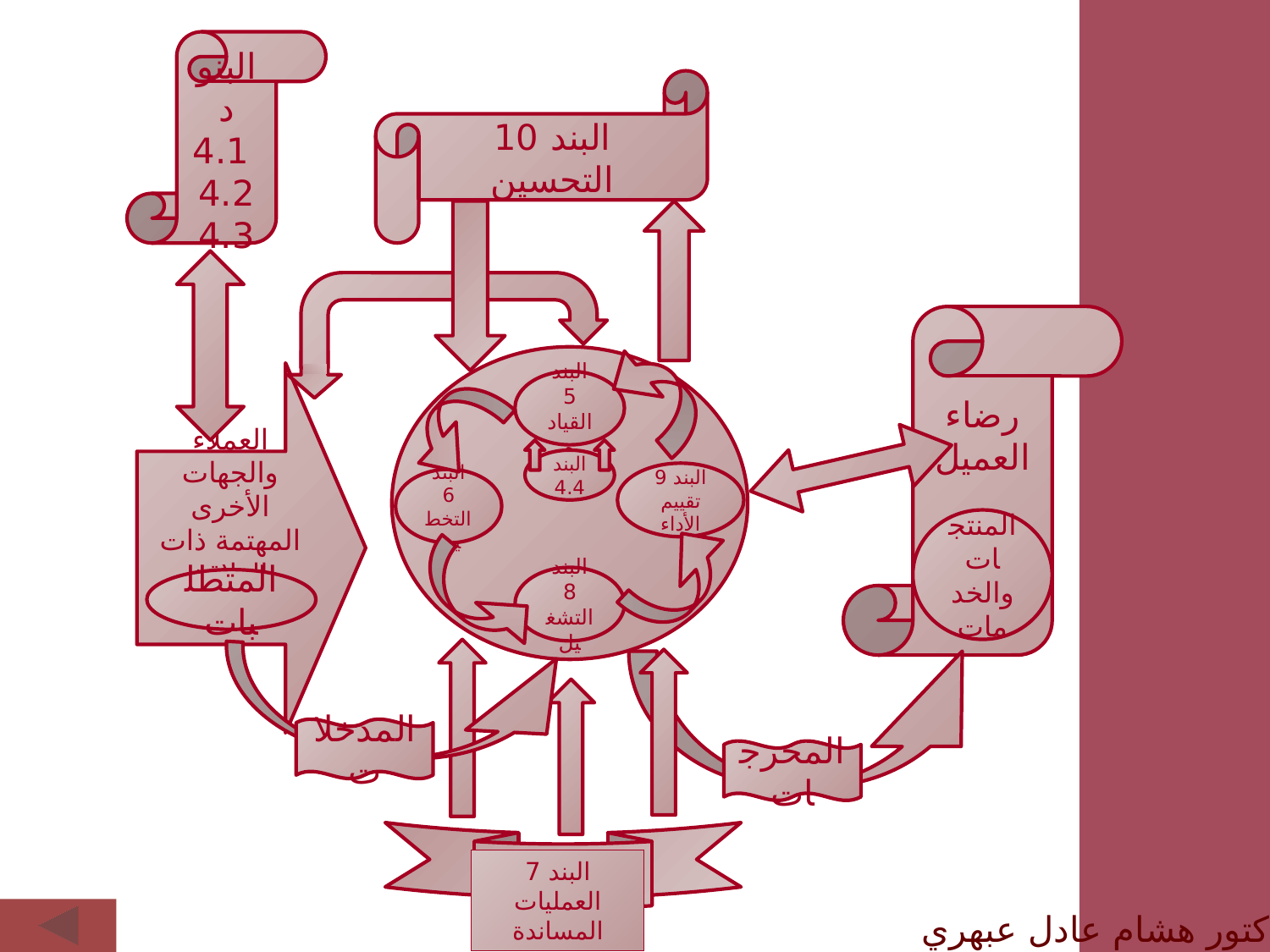

البنود
 4.1
4.2
4.3

البند 10
التحسين

رضاء العميل

العملاء والجهات الأخرى المهتمة ذات العلاقة

البند 5
القيادة

البند 4.4
البند 9
تقييم الأداء
البند 6
التخطيط
المنتجات والخدمات

البند 8
التشغيل
المتطلبات

المدخلات
المخرجات

البند 7
العمليات المساندة

الدكتور هشام عادل عبهري